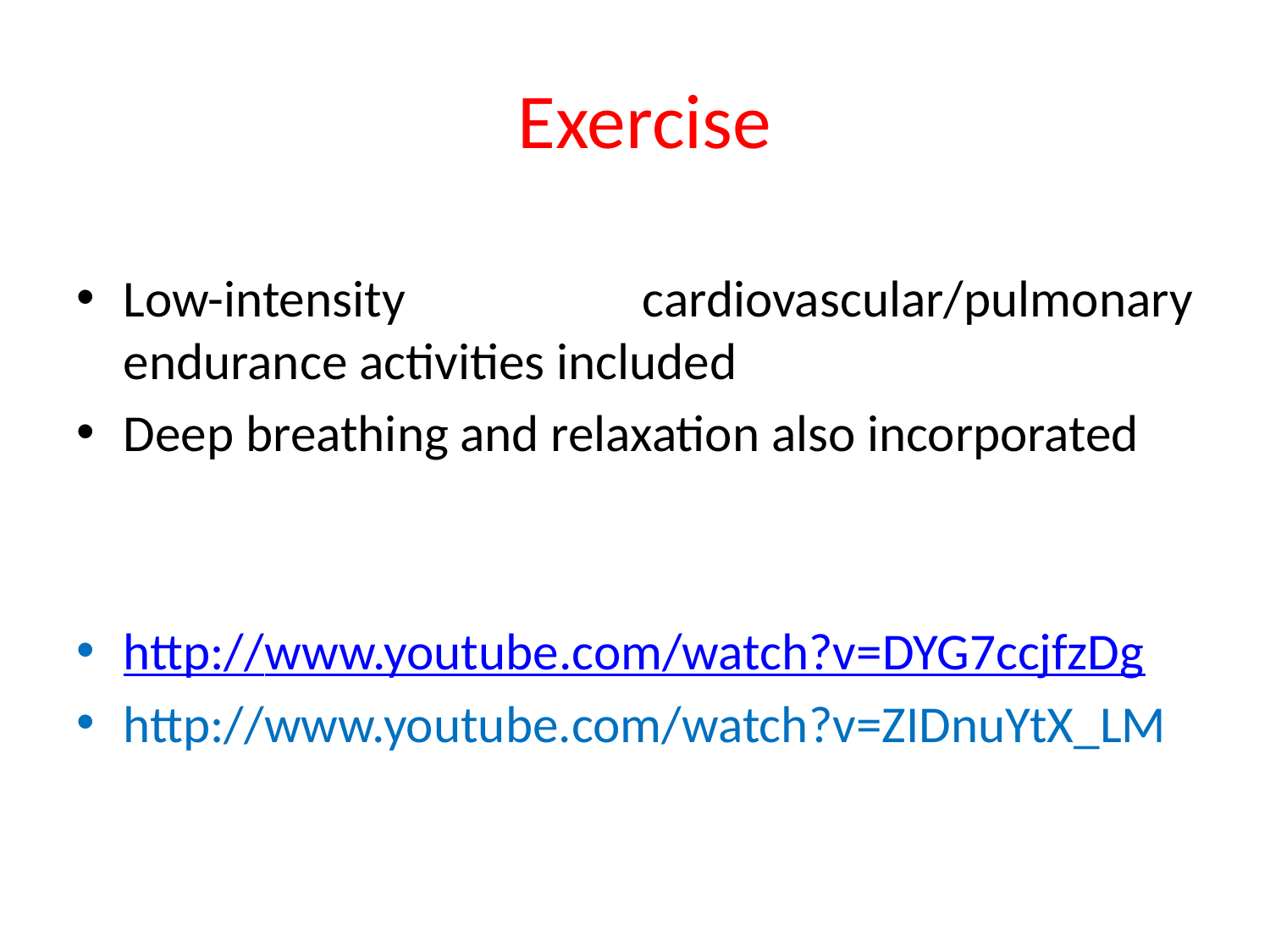

# Exercise

Low-intensity cardiovascular/pulmonary endurance activities included
Deep breathing and relaxation also incorporated

http://www.youtube.com/watch?v=DYG7ccjfzDg
http://www.youtube.com/watch?v=ZIDnuYtX_LM